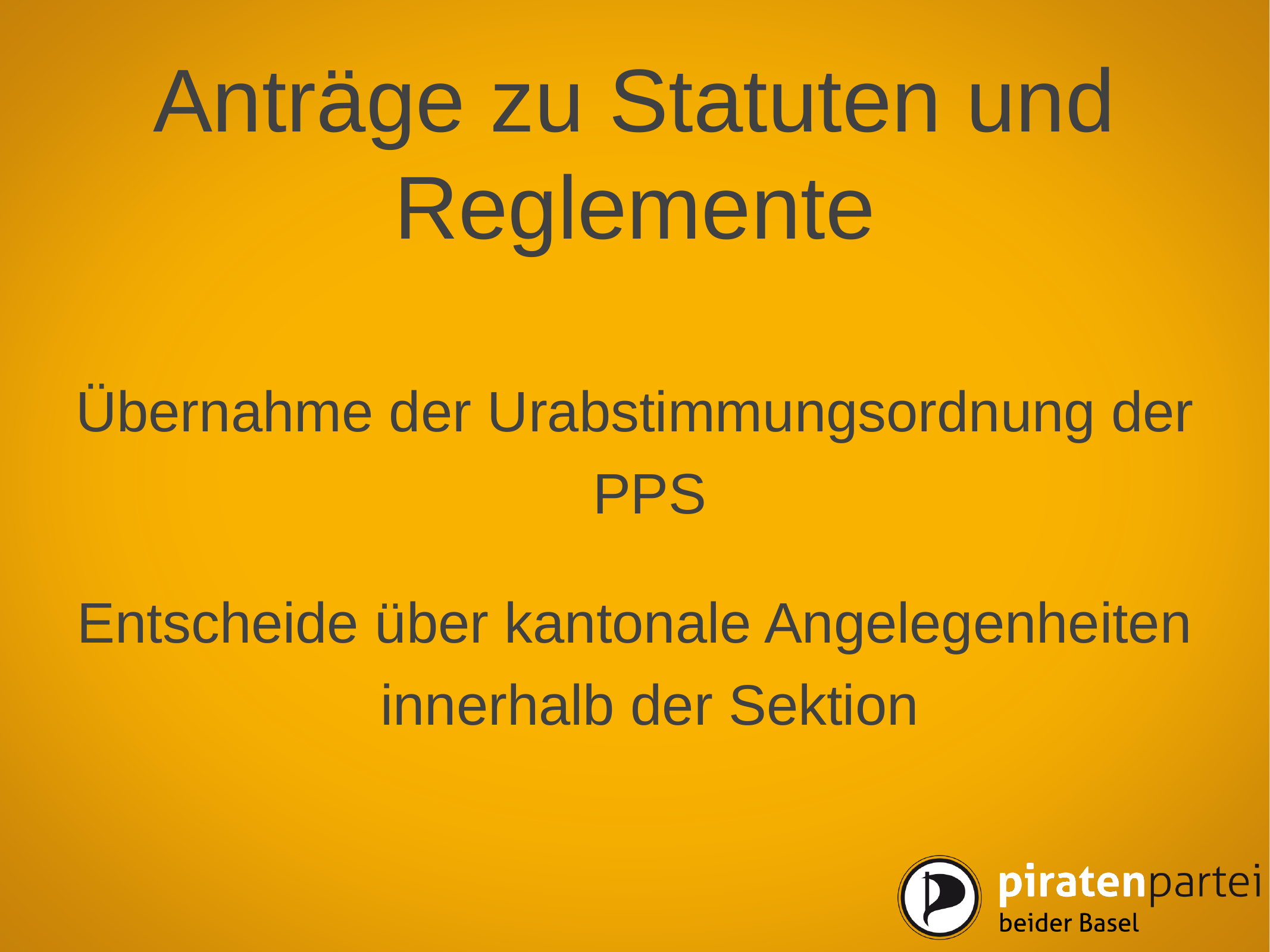

# Anträge zu Statuten und Reglemente
Übernahme der Urabstimmungsordnung der PPS
Entscheide über kantonale Angelegenheiten innerhalb der Sektion